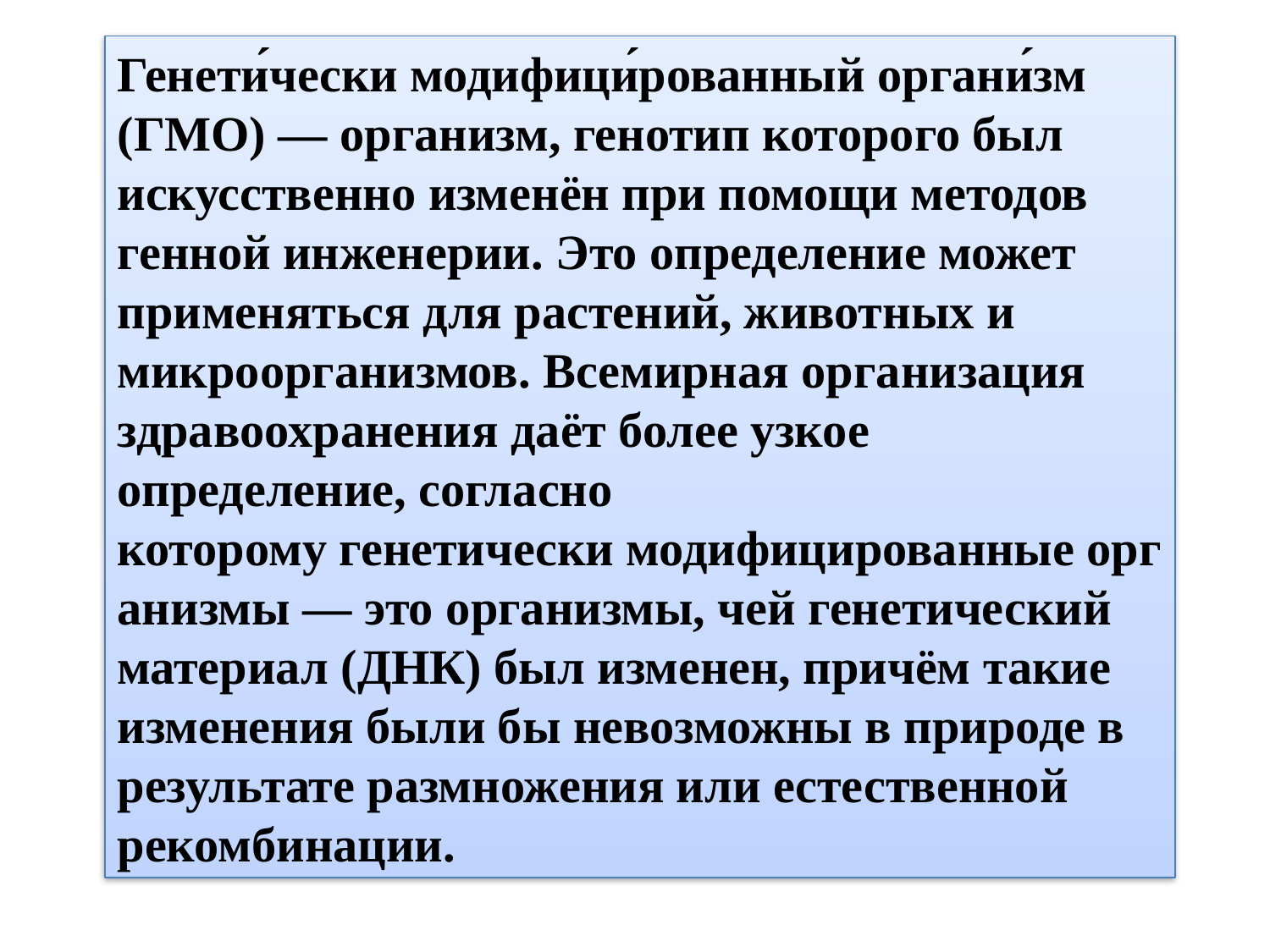

Генети́чески модифици́рованный органи́зм (ГМО) — организм, генотип которого был искусственно изменён при помощи методов генной инженерии. Это определение может применяться для растений, животных и микроорганизмов. Всемирная организация здравоохранения даёт более узкое определение, согласно которому генетически модифицированные организмы — это организмы, чей генетический материал (ДНК) был изменен, причём такие изменения были бы невозможны в природе в результате размножения или естественной рекомбинации.